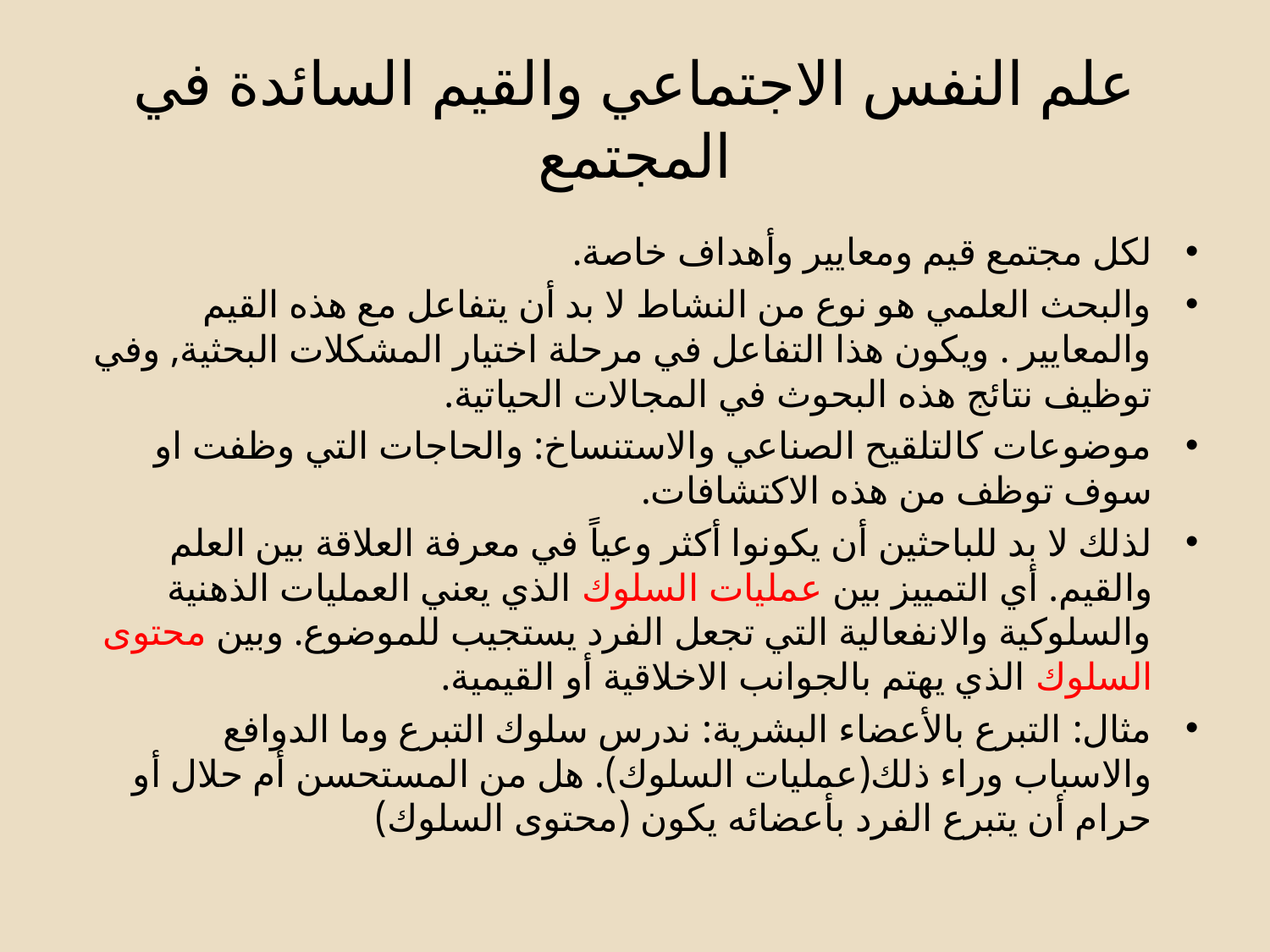

# علم النفس الاجتماعي والقيم السائدة في المجتمع
لكل مجتمع قيم ومعايير وأهداف خاصة.
والبحث العلمي هو نوع من النشاط لا بد أن يتفاعل مع هذه القيم والمعايير . ويكون هذا التفاعل في مرحلة اختيار المشكلات البحثية, وفي توظيف نتائج هذه البحوث في المجالات الحياتية.
موضوعات كالتلقيح الصناعي والاستنساخ: والحاجات التي وظفت او سوف توظف من هذه الاكتشافات.
لذلك لا بد للباحثين أن يكونوا أكثر وعياً في معرفة العلاقة بين العلم والقيم. أي التمييز بين عمليات السلوك الذي يعني العمليات الذهنية والسلوكية والانفعالية التي تجعل الفرد يستجيب للموضوع. وبين محتوى السلوك الذي يهتم بالجوانب الاخلاقية أو القيمية.
مثال: التبرع بالأعضاء البشرية: ندرس سلوك التبرع وما الدوافع والاسباب وراء ذلك(عمليات السلوك). هل من المستحسن أم حلال أو حرام أن يتبرع الفرد بأعضائه يكون (محتوى السلوك)